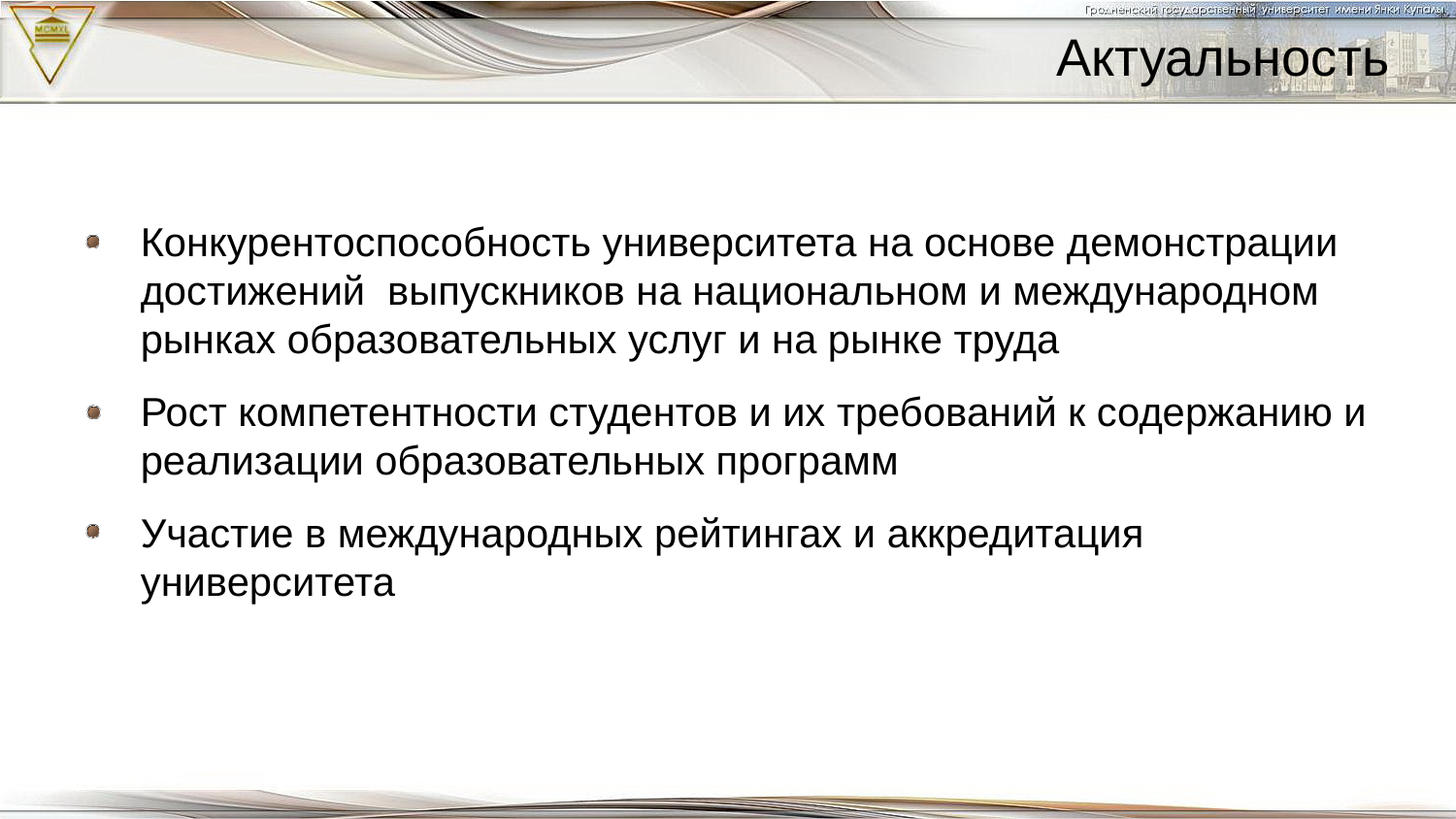

Актуальность
Конкурентоспособность университета на основе демонстрации достижений  выпускников на национальном и международном  рынках образовательных услуг и на рынке труда
Рост компетентности студентов и их требований к содержанию и реализации образовательных программ
Участие в международных рейтингах и аккредитация университета